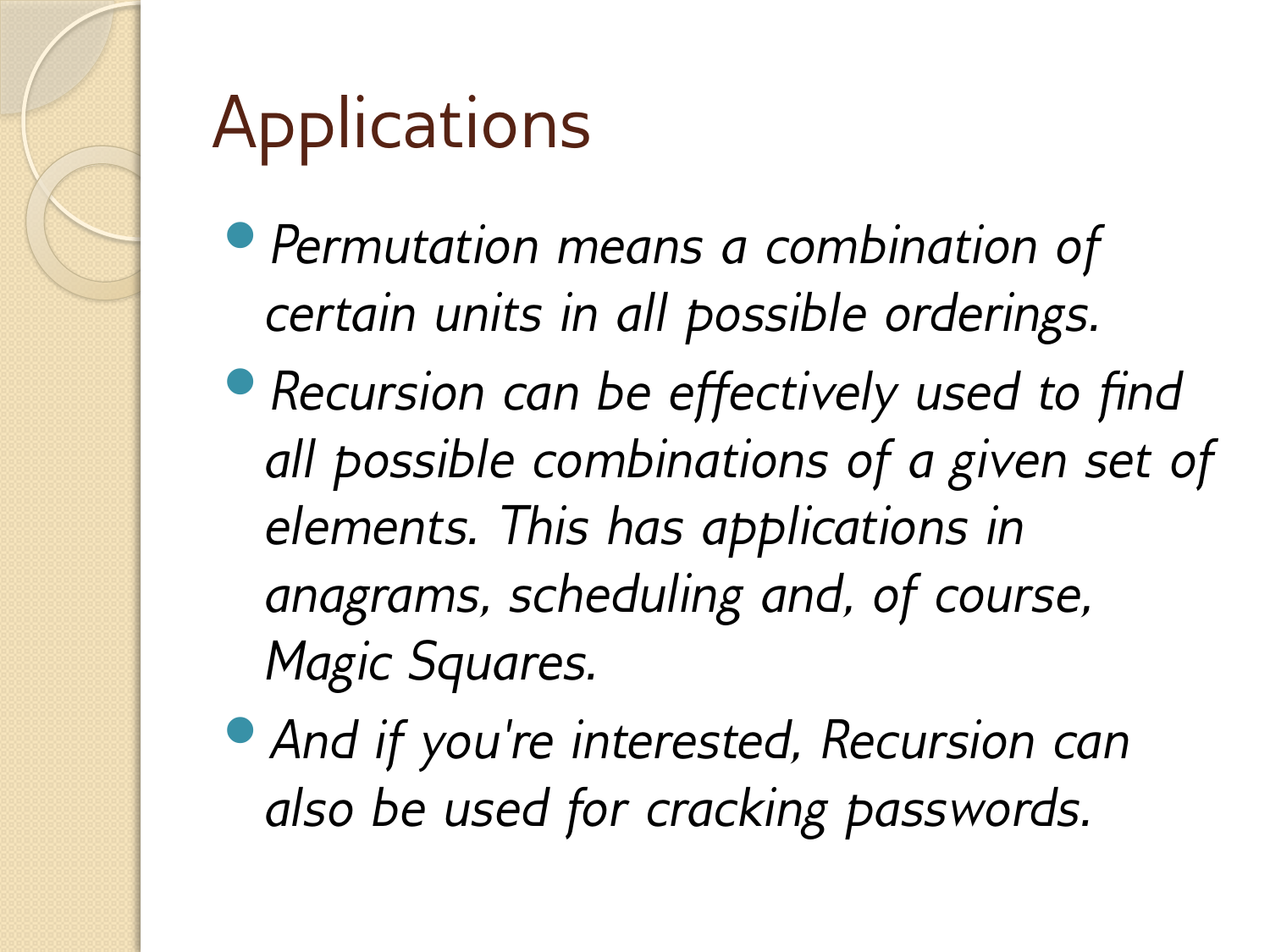

# Applications
Permutation means a combination of certain units in all possible orderings.
Recursion can be effectively used to find all possible combinations of a given set of elements. This has applications in anagrams, scheduling and, of course, Magic Squares.
And if you're interested, Recursion can also be used for cracking passwords.